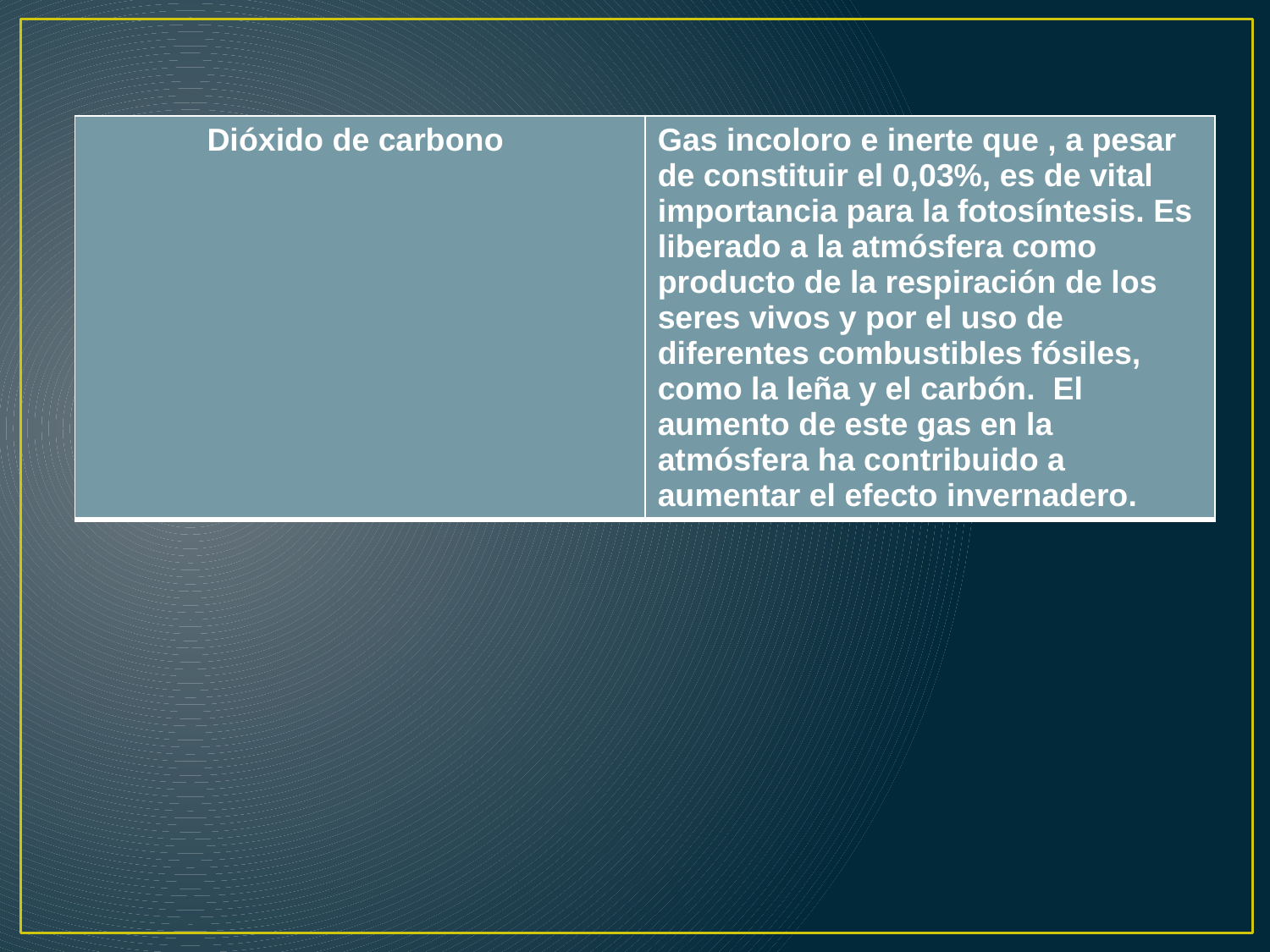

| Dióxido de carbono | Gas incoloro e inerte que , a pesar de constituir el 0,03%, es de vital importancia para la fotosíntesis. Es liberado a la atmósfera como producto de la respiración de los seres vivos y por el uso de diferentes combustibles fósiles, como la leña y el carbón. El aumento de este gas en la atmósfera ha contribuido a aumentar el efecto invernadero. |
| --- | --- |